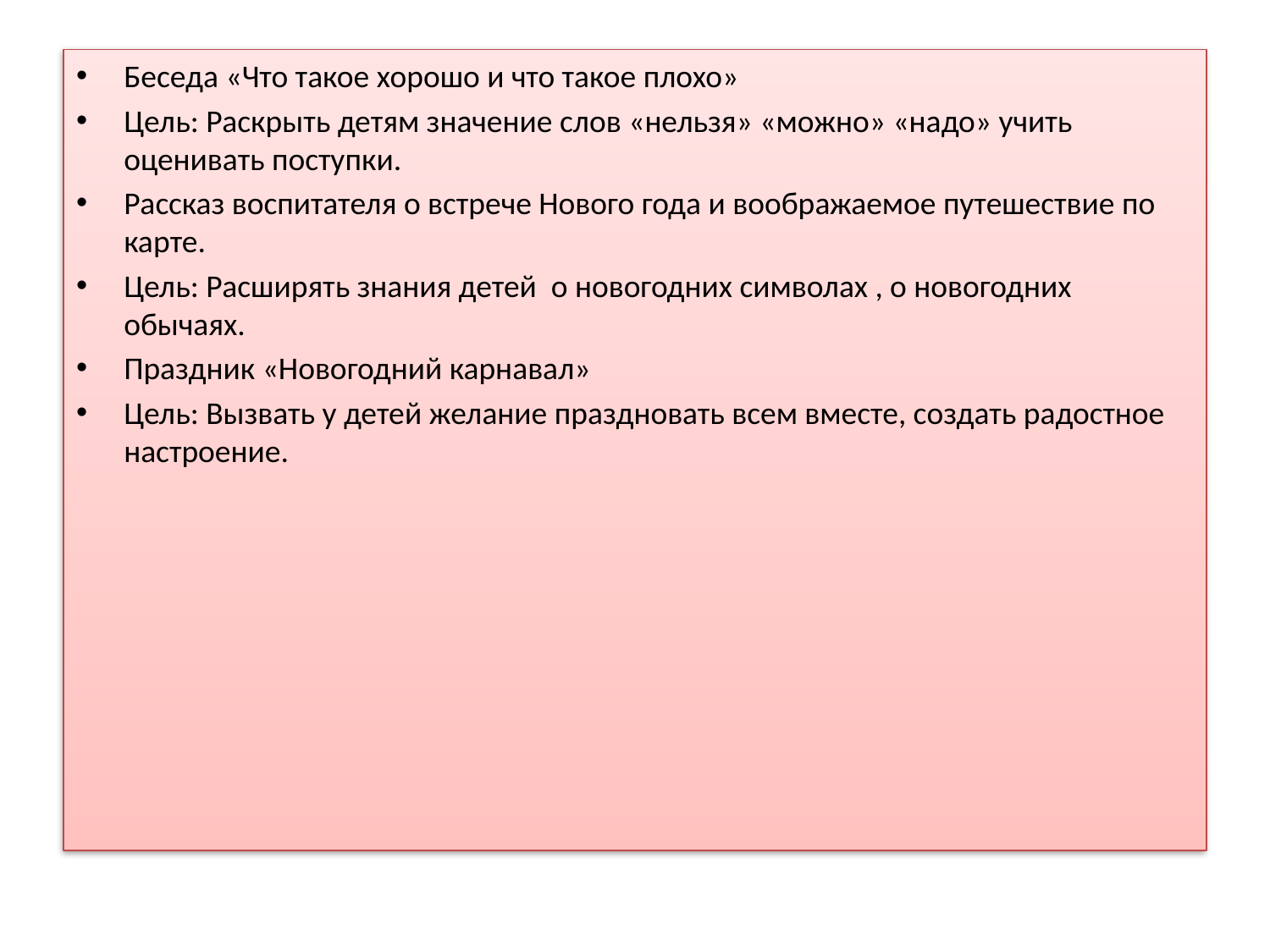

Беседа «Что такое хорошо и что такое плохо»
Цель: Раскрыть детям значение слов «нельзя» «можно» «надо» учить оценивать поступки.
Рассказ воспитателя о встрече Нового года и воображаемое путешествие по карте.
Цель: Расширять знания детей  о новогодних символах , о новогодних обычаях.
Праздник «Новогодний карнавал»
Цель: Вызвать у детей желание праздновать всем вместе, создать радостное настроение.